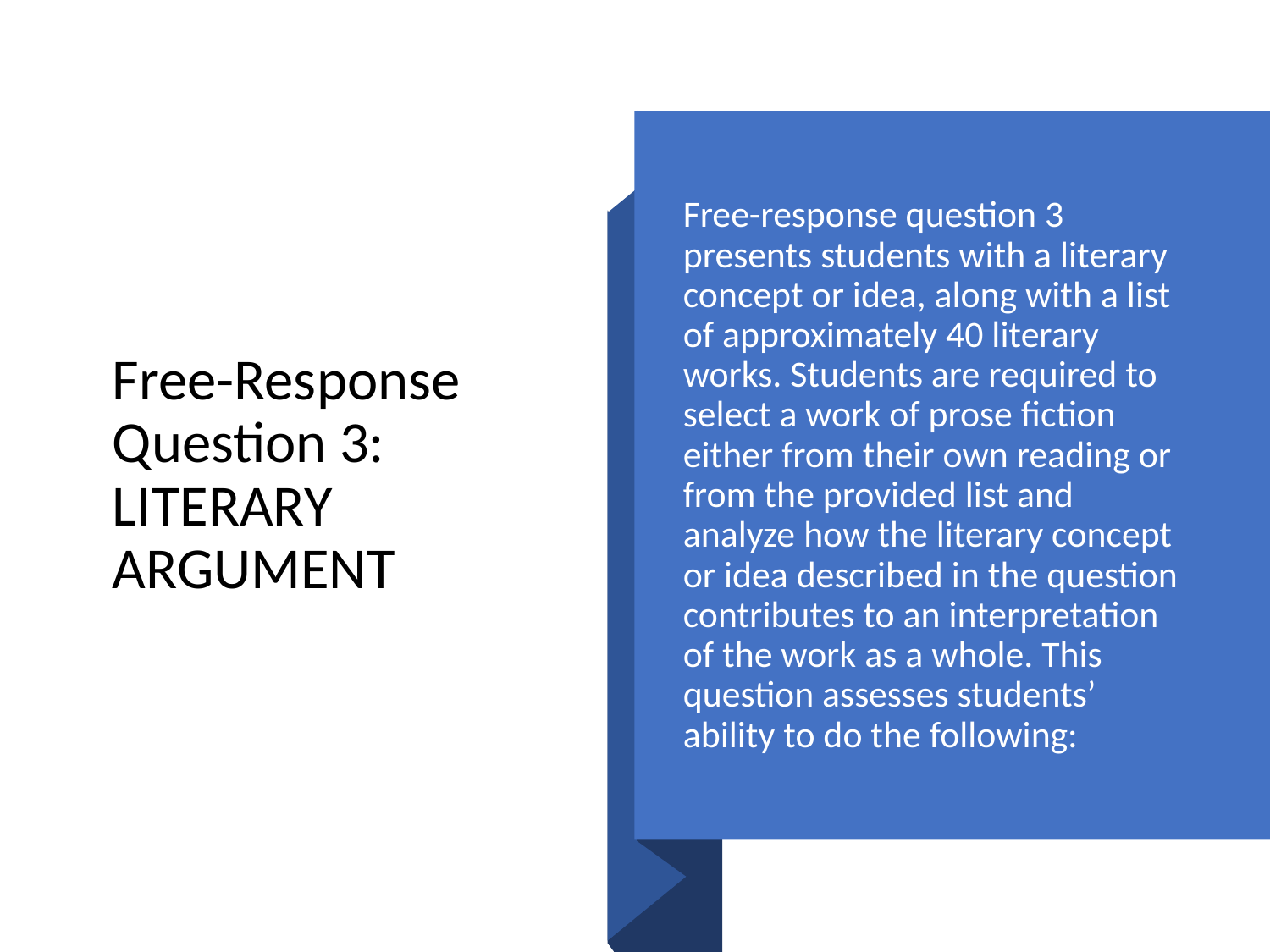

# Free-Response Question 3: LITERARY ARGUMENT
Free-response question 3 presents students with a literary concept or idea, along with a list of approximately 40 literary works. Students are required to select a work of prose fiction either from their own reading or from the provided list and analyze how the literary concept or idea described in the question contributes to an interpretation of the work as a whole. This question assesses students’ ability to do the following: